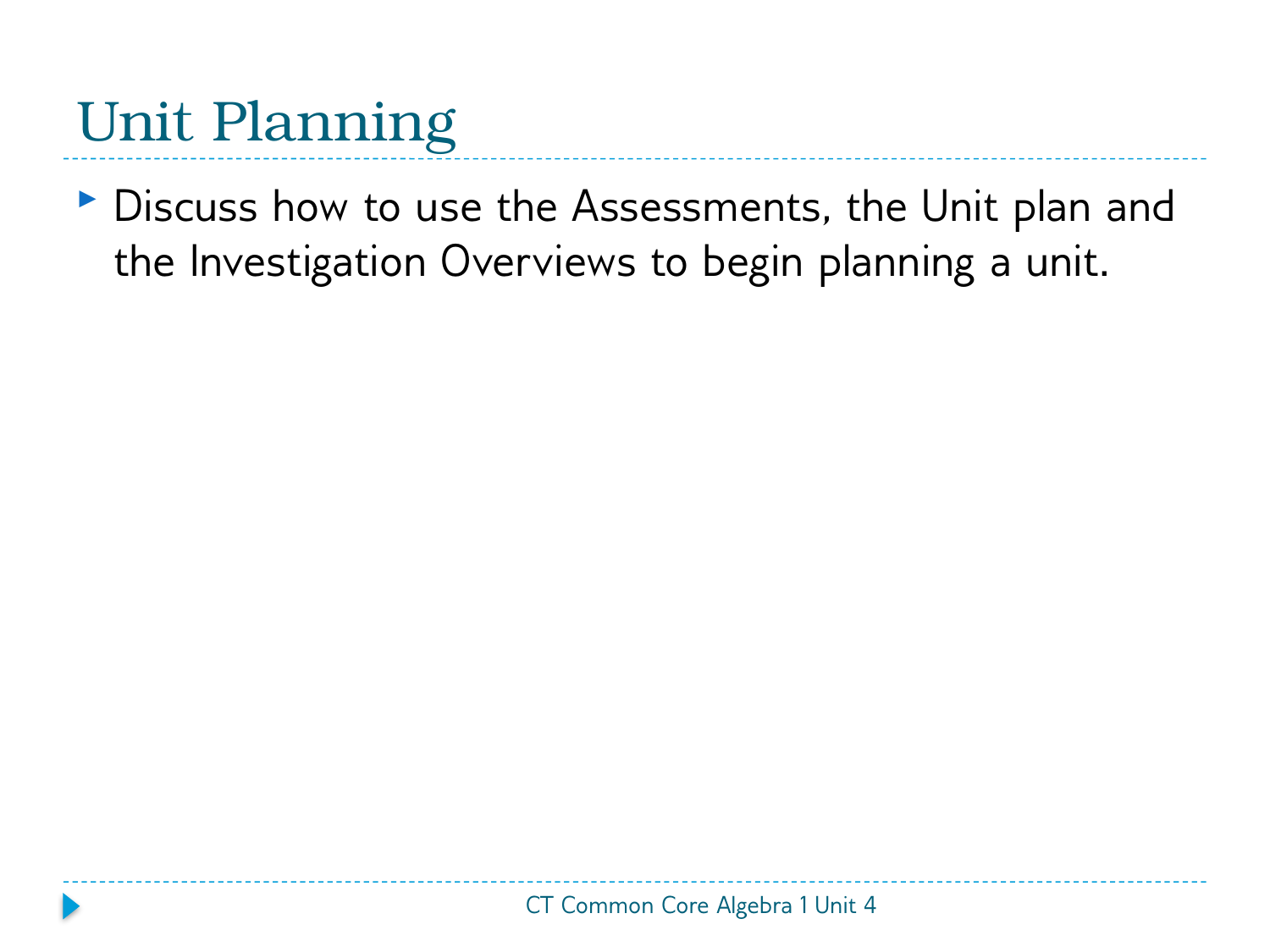

# Unit Planning
Discuss how to use the Assessments, the Unit plan and the Investigation Overviews to begin planning a unit.
CT Common Core Algebra 1 Unit 4